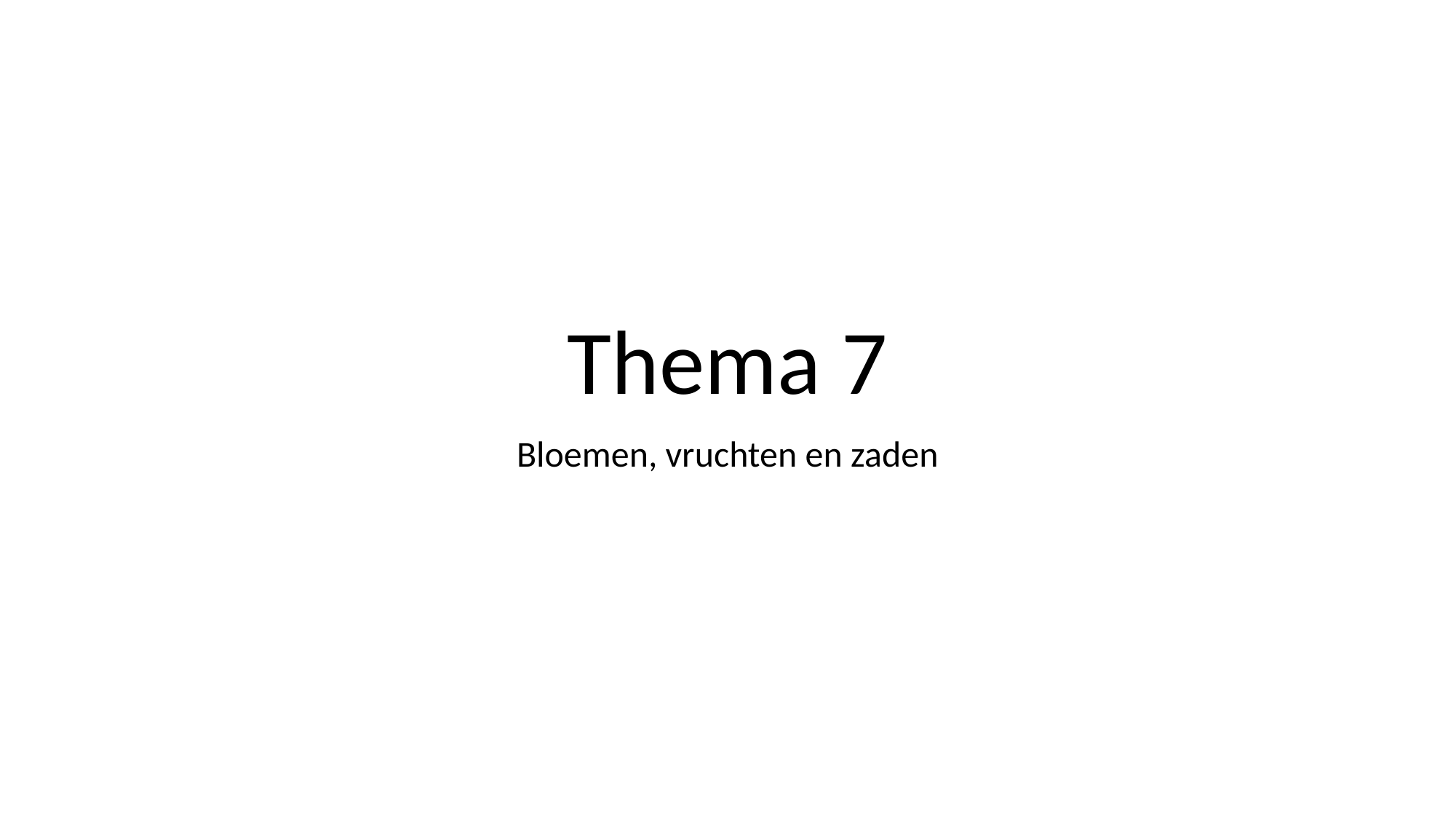

# Thema 7
Bloemen, vruchten en zaden